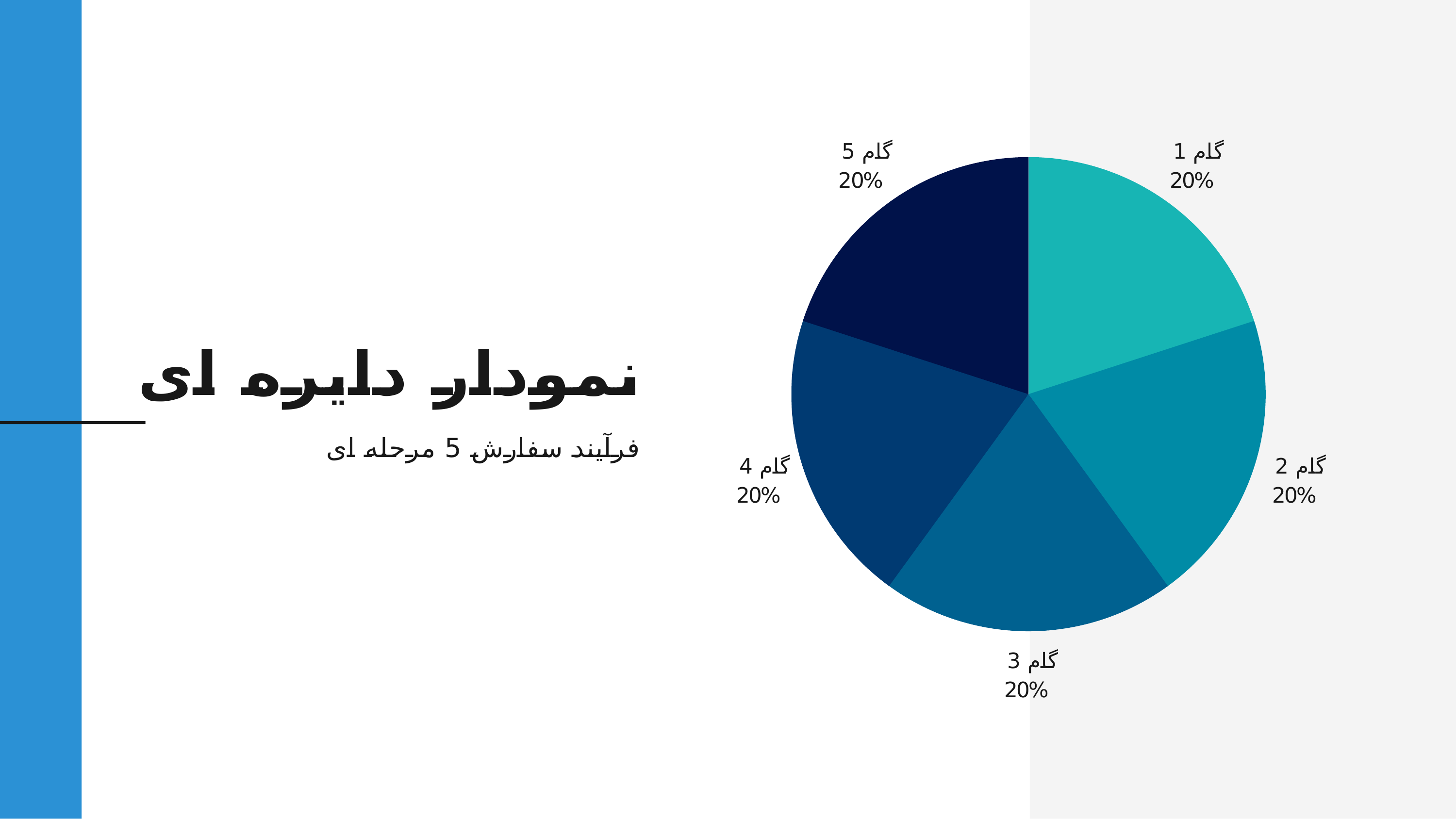

گام 5
20%
گام 1
20%

نمودار دایره ای
فرآیند سفارش 5 مرحله ای
گام 4
20%
گام 2
20%
گام 3
20%